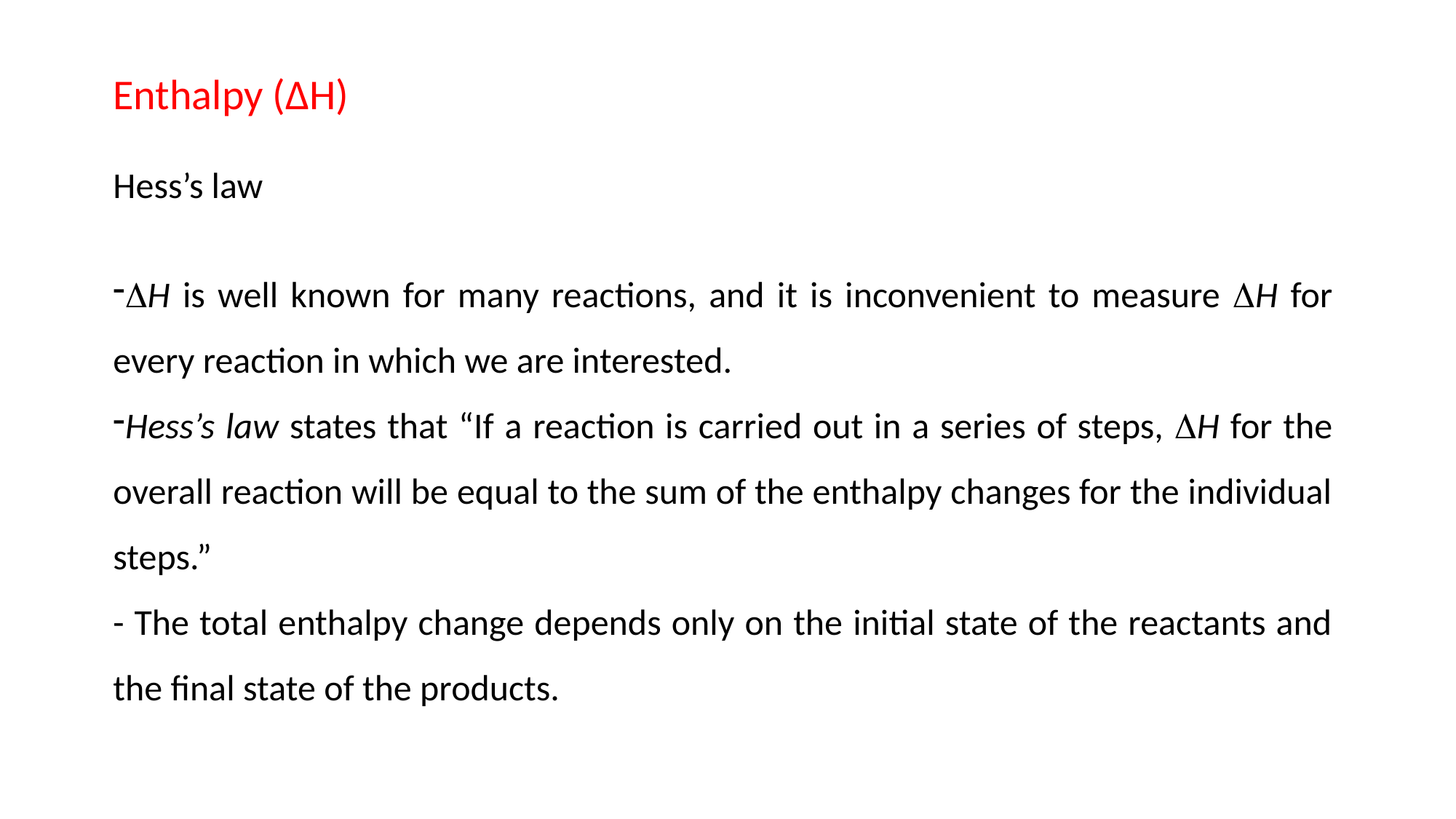

Enthalpy (∆H)

Hess’s law

ΔH is well known for many reactions, and it is inconvenient to measure ΔH for every reaction in which we are interested.
Hess’s law states that “If a reaction is carried out in a series of steps, ΔH for the overall reaction will be equal to the sum of the enthalpy changes for the individual steps.”
- The total enthalpy change depends only on the initial state of the reactants and the final state of the products.